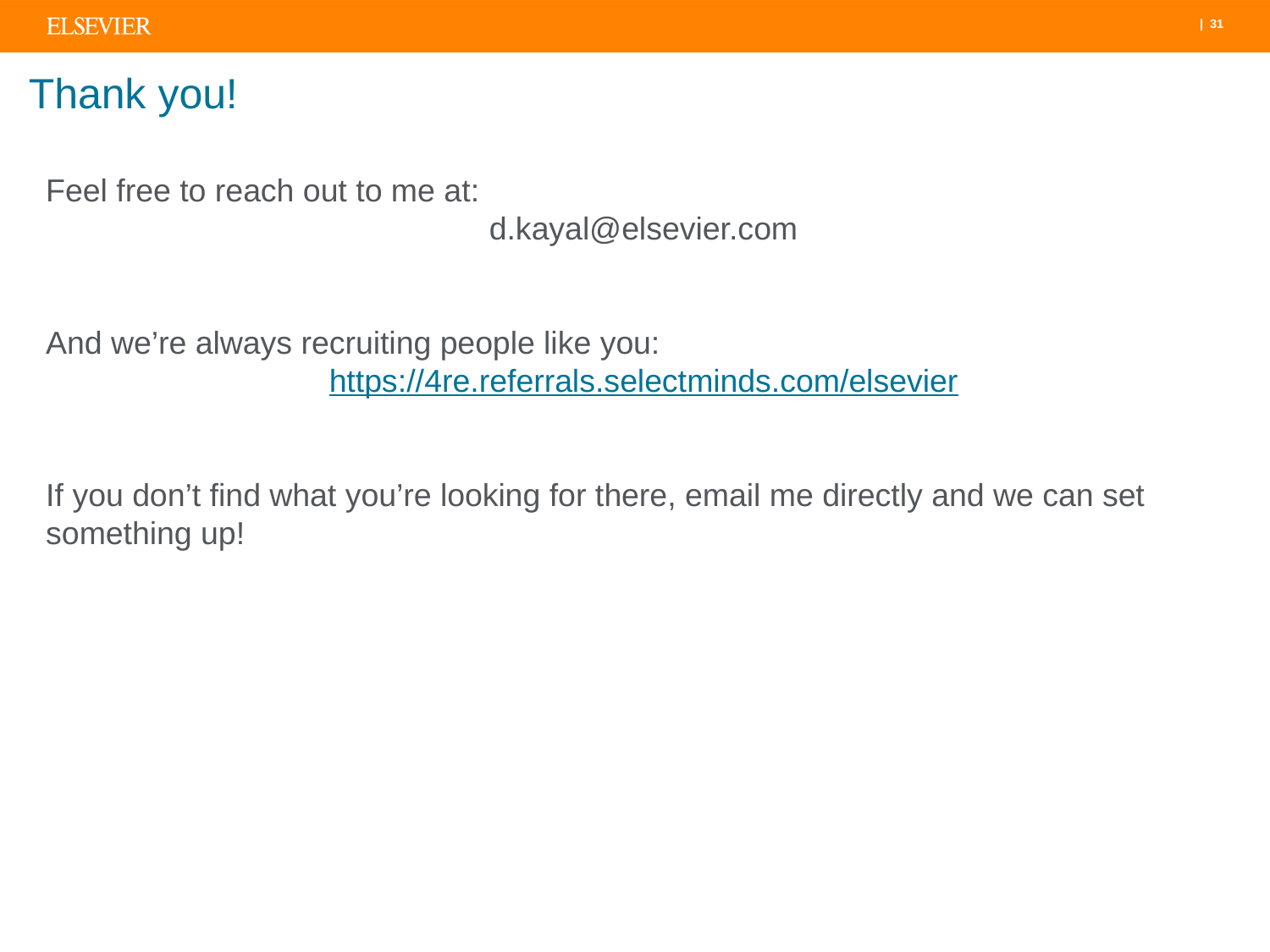

# Thank you!
Feel free to reach out to me at:
d.kayal@elsevier.com

And we’re always recruiting people like you:
https://4re.referrals.selectminds.com/elsevier

If you don’t find what you’re looking for there, email me directly and we can set something up!